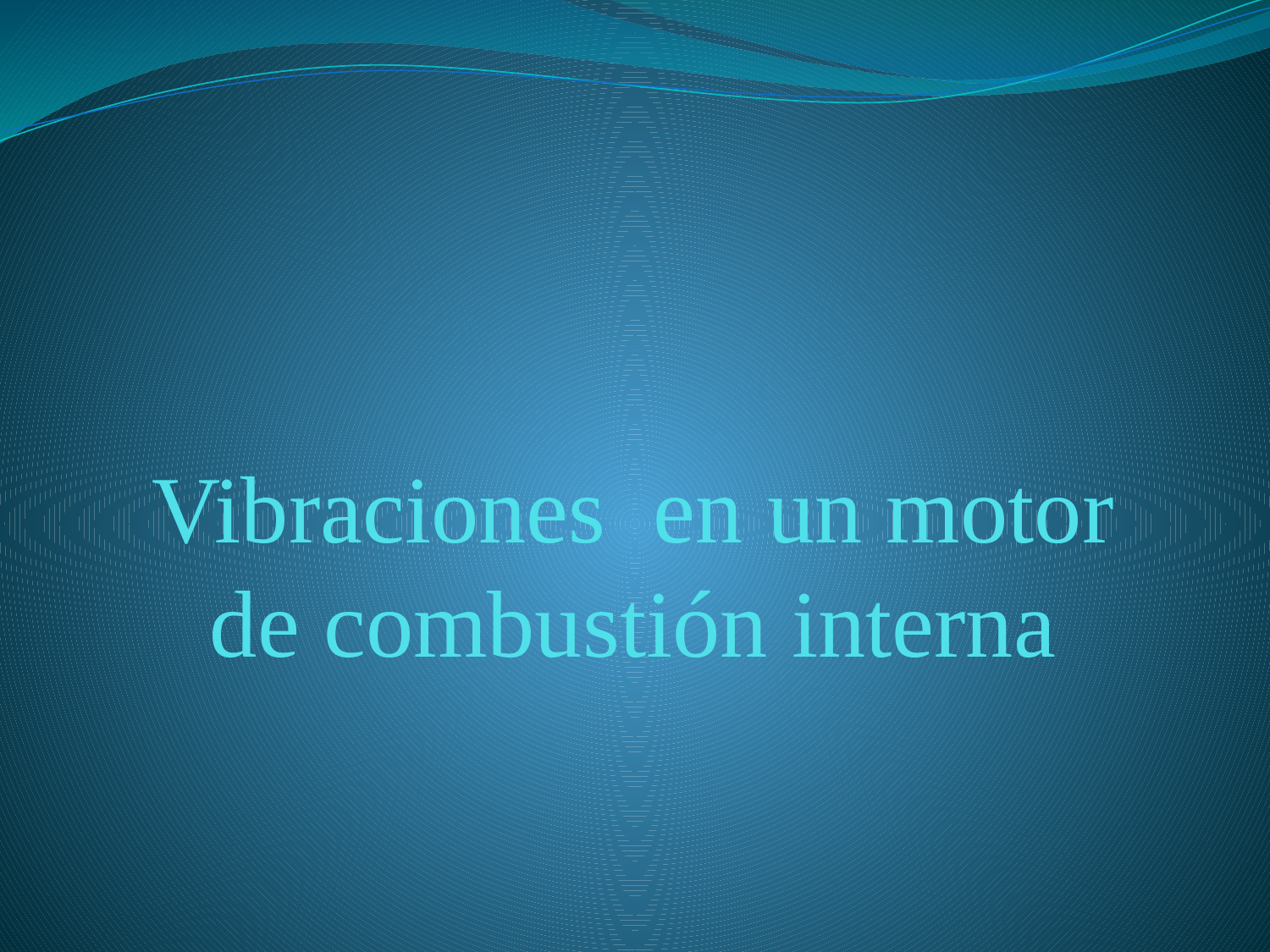

# Vibraciones  en un motor de combustión interna